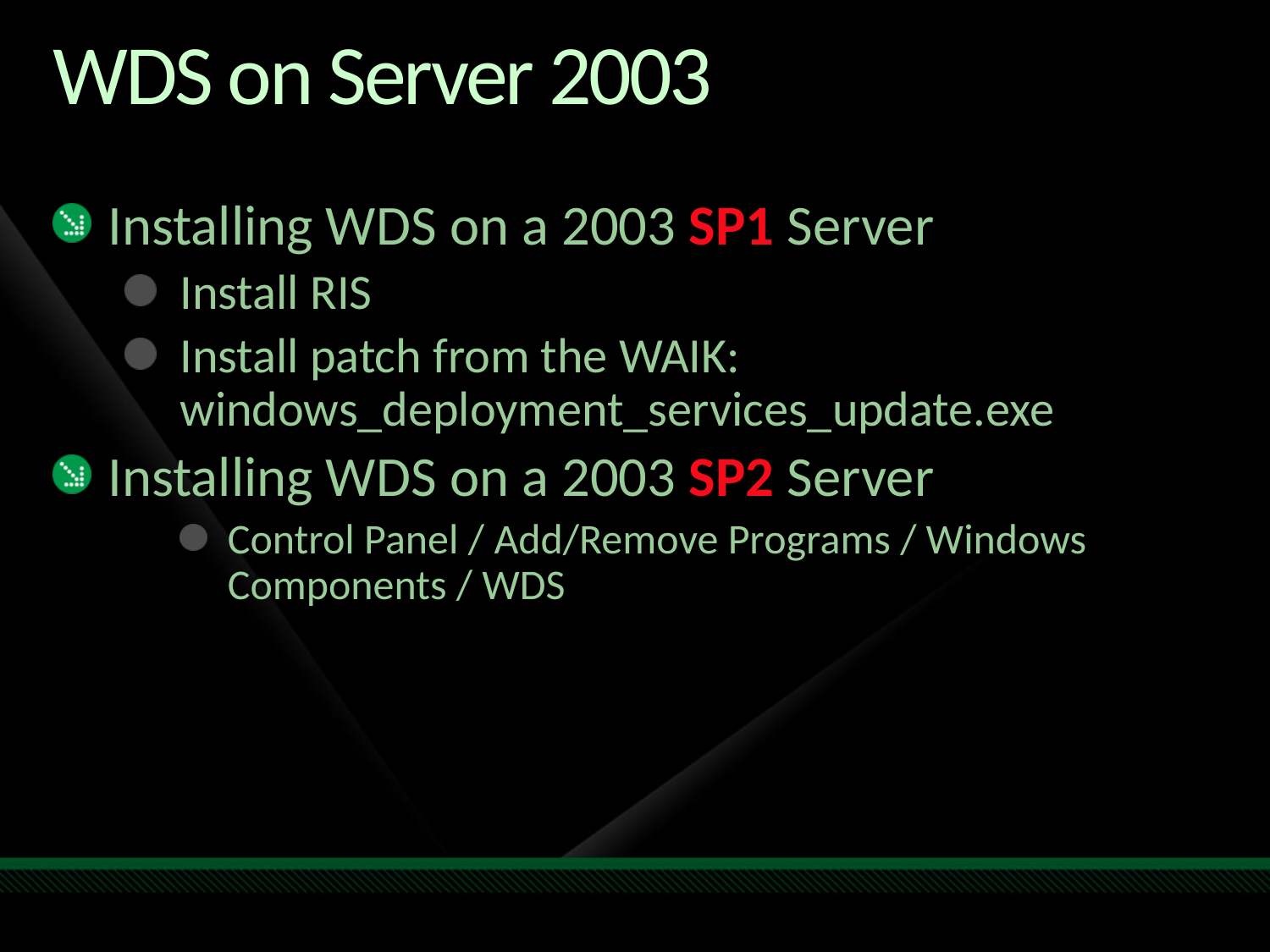

# WDS on Server 2003
Installing WDS on a 2003 SP1 Server
Install RIS
Install patch from the WAIK: windows_deployment_services_update.exe
Installing WDS on a 2003 SP2 Server
Control Panel / Add/Remove Programs / Windows Components / WDS